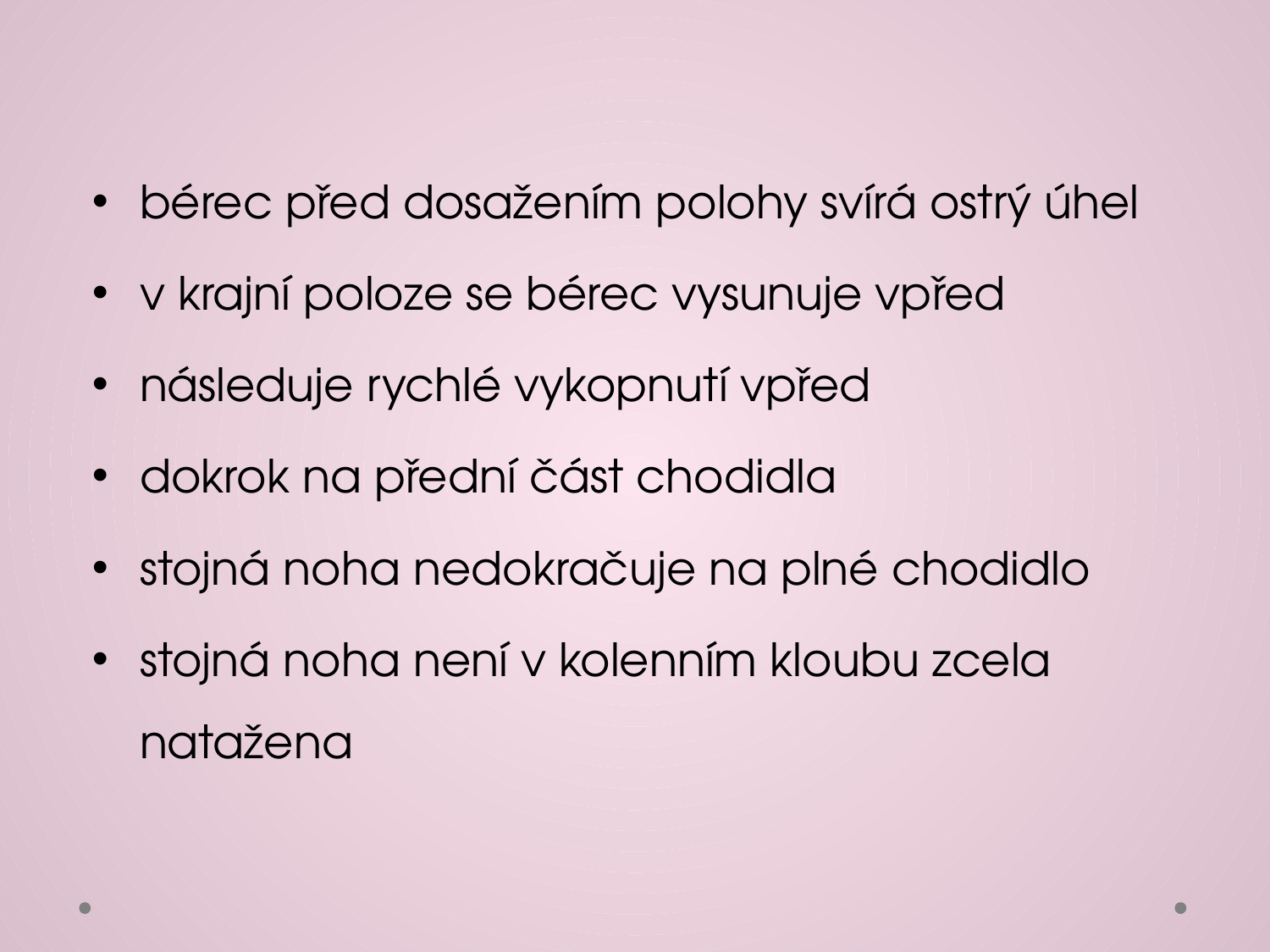

bérec před dosažením polohy svírá ostrý úhel
v krajní poloze se bérec vysunuje vpřed
následuje rychlé vykopnutí vpřed
dokrok na přední část chodidla
stojná noha nedokračuje na plné chodidlo
stojná noha není v kolenním kloubu zcela natažena